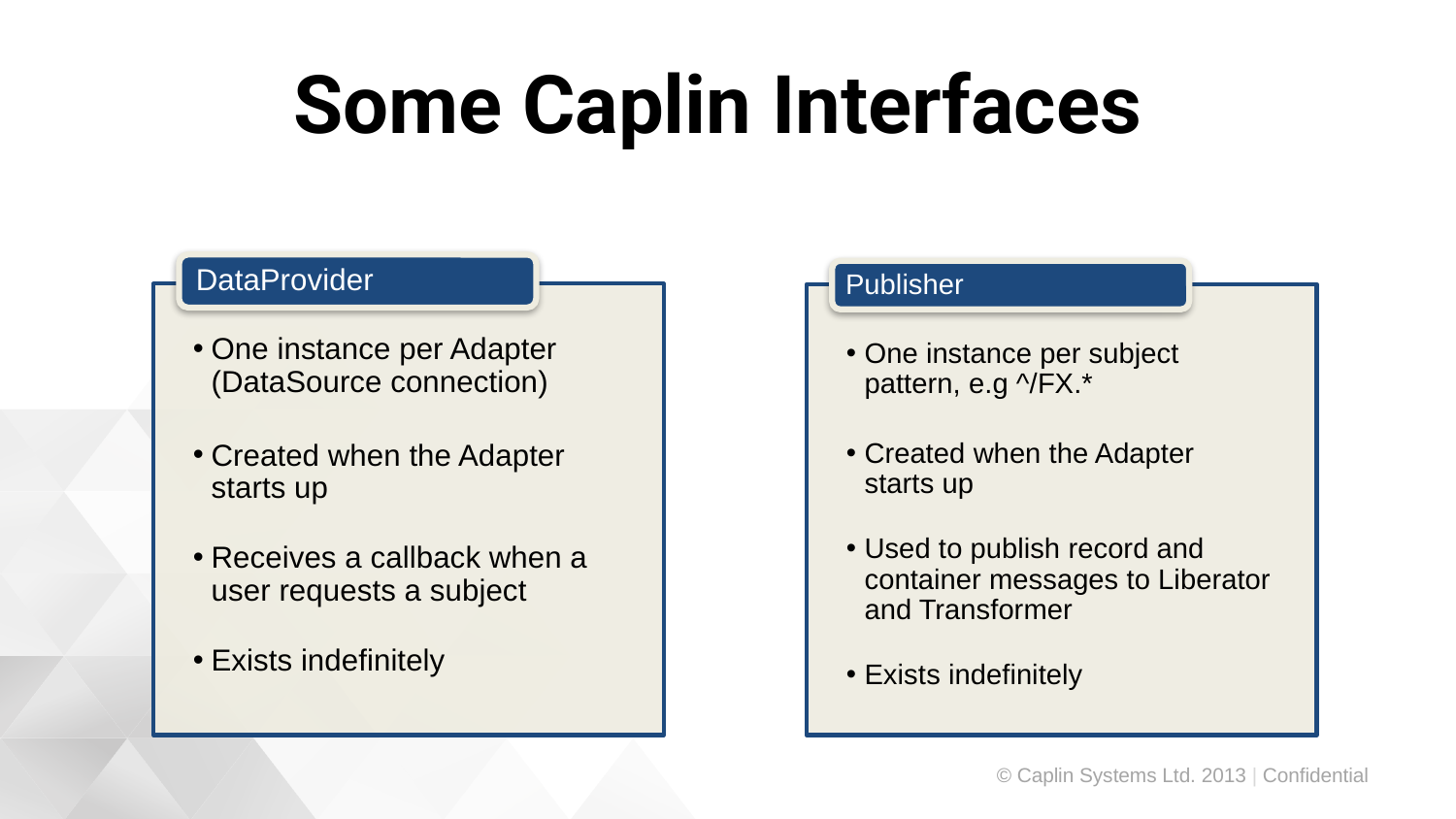

# Some Caplin Interfaces

DataProvider

One instance per Adapter (DataSource connection)
Created when the Adapter
starts up
Receives a callback when a
user requests a subject
Exists indefinitely

Publisher

One instance per subject
pattern, e.g ^/FX.*

Created when the Adapter
starts up
Used to publish record and container messages to Liberator and Transformer
Exists indefinitely